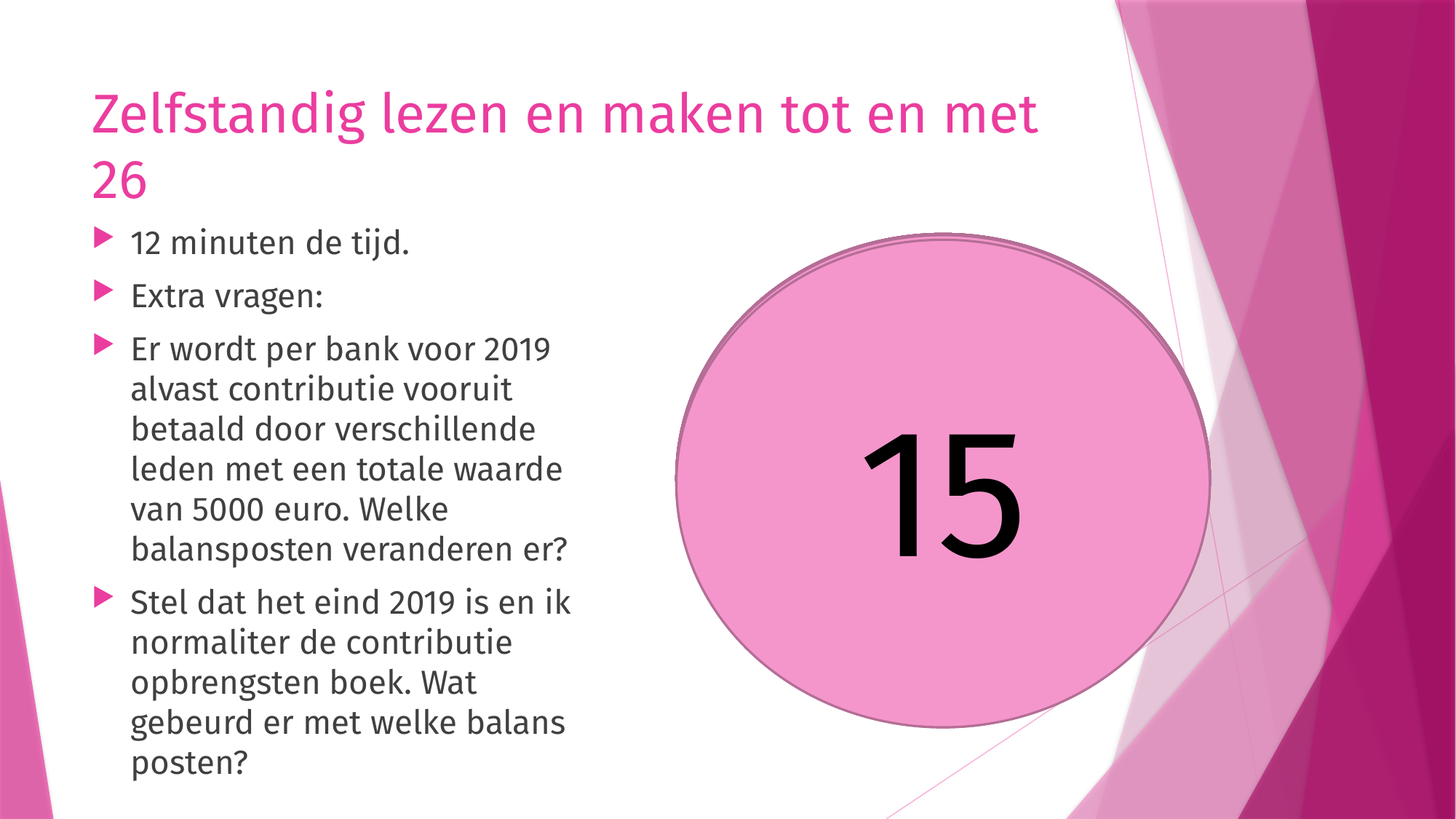

# Zelfstandig lezen en maken tot en met 26
12 minuten de tijd.
Extra vragen:
Er wordt per bank voor 2019 alvast contributie vooruit betaald door verschillende leden met een totale waarde van 5000 euro. Welke balansposten veranderen er?
Stel dat het eind 2019 is en ik normaliter de contributie opbrengsten boek. Wat gebeurd er met welke balans posten?
10
9
8
5
6
7
4
3
1
2
14
13
11
15
12